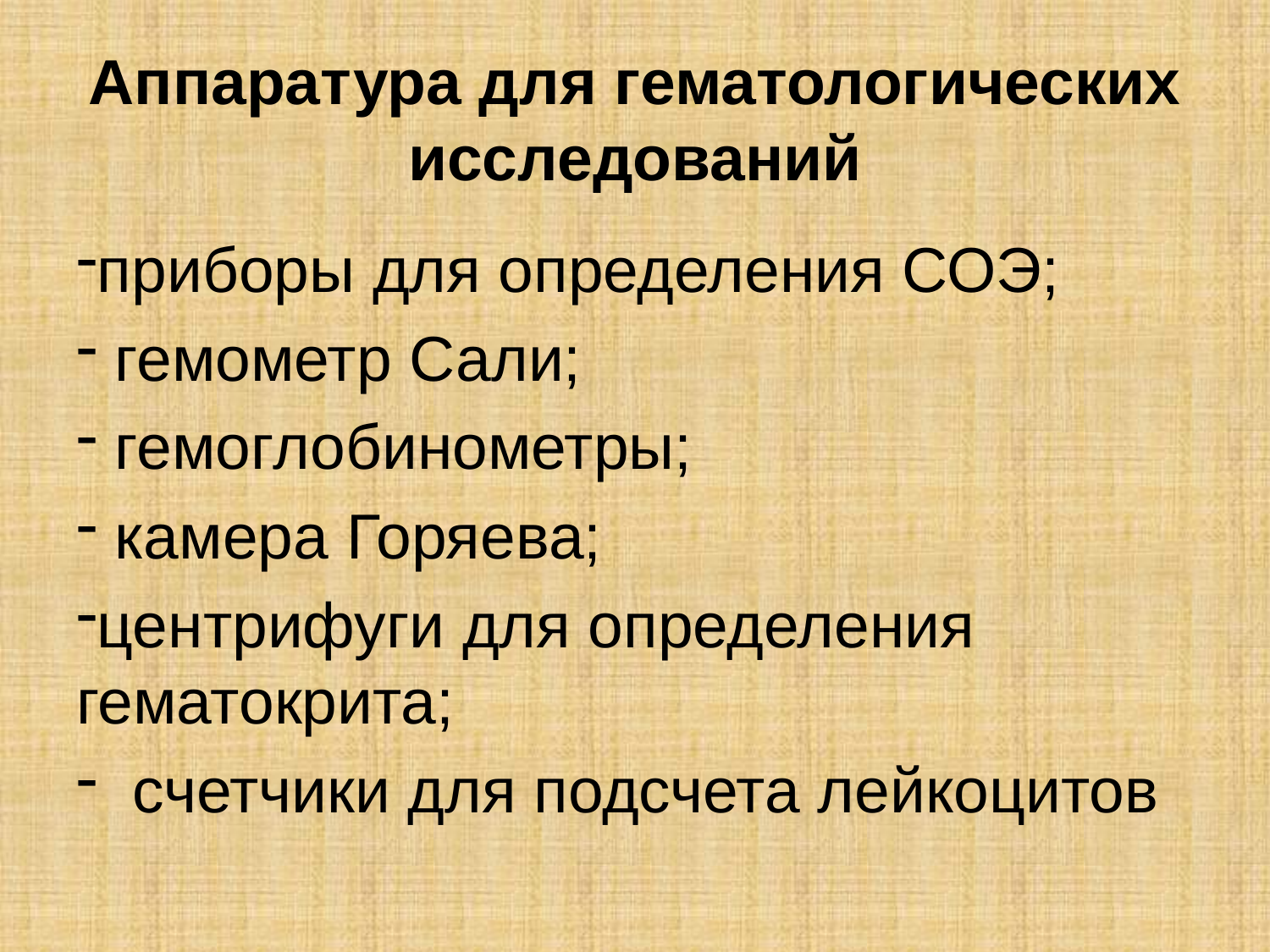

# Аппаратура для гематологических исследований
приборы для определения СОЭ;
 гемометр Сали;
 гемоглобинометры;
 камера Горяева;
центрифуги для определения гематокрита;
  счетчики для подсчета лейкоцитов